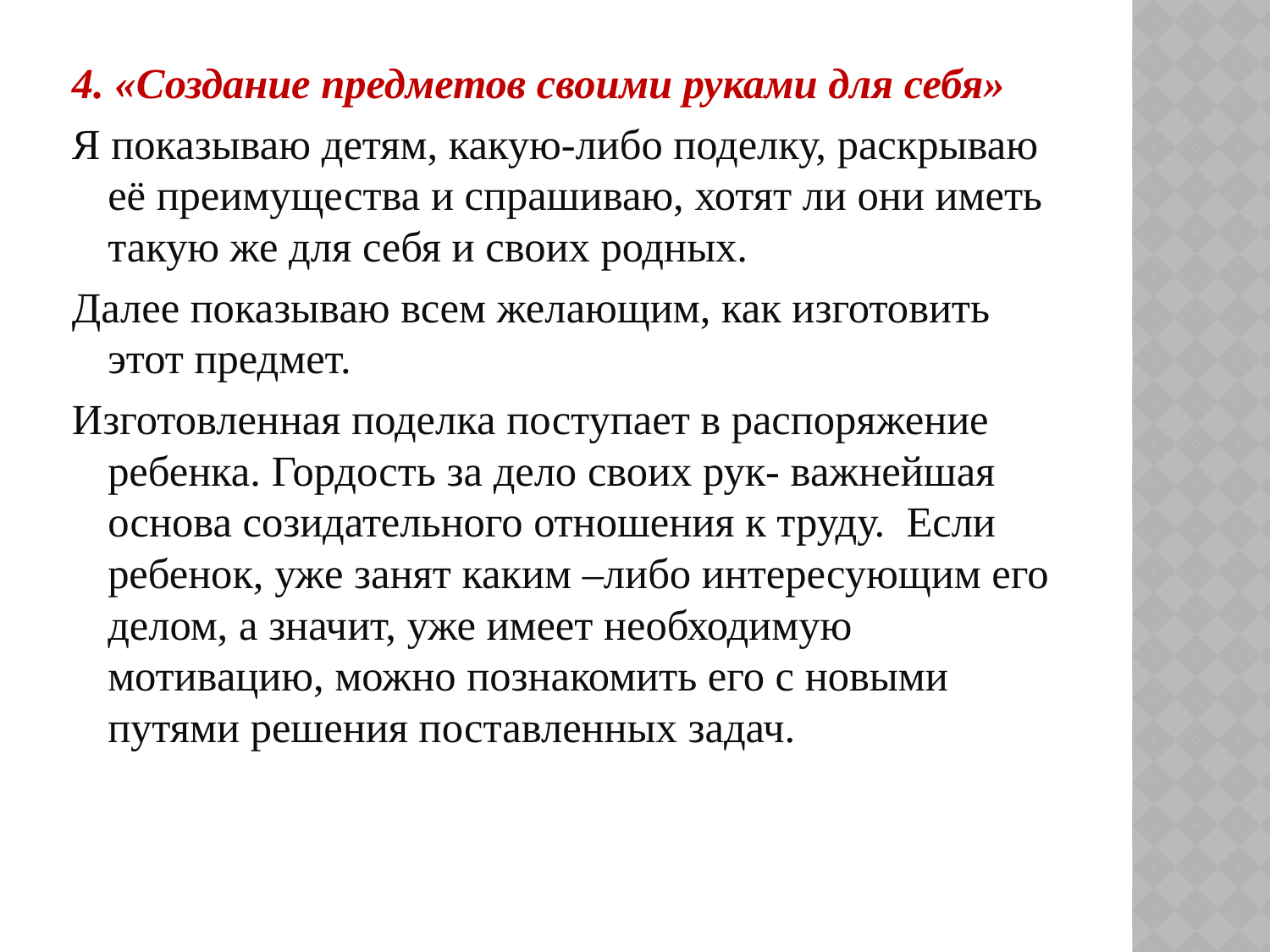

4. «Создание предметов своими руками для себя»
Я показываю детям, какую-либо поделку, раскрываю её преимущества и спрашиваю, хотят ли они иметь такую же для себя и своих родных.
Далее показываю всем желающим, как изготовить этот предмет.
Изготовленная поделка поступает в распоряжение ребенка. Гордость за дело своих рук- важнейшая основа созидательного отношения к труду.  Если ребенок, уже занят каким –либо интересующим его делом, а значит, уже имеет необходимую мотивацию, можно познакомить его с новыми путями решения поставленных задач.